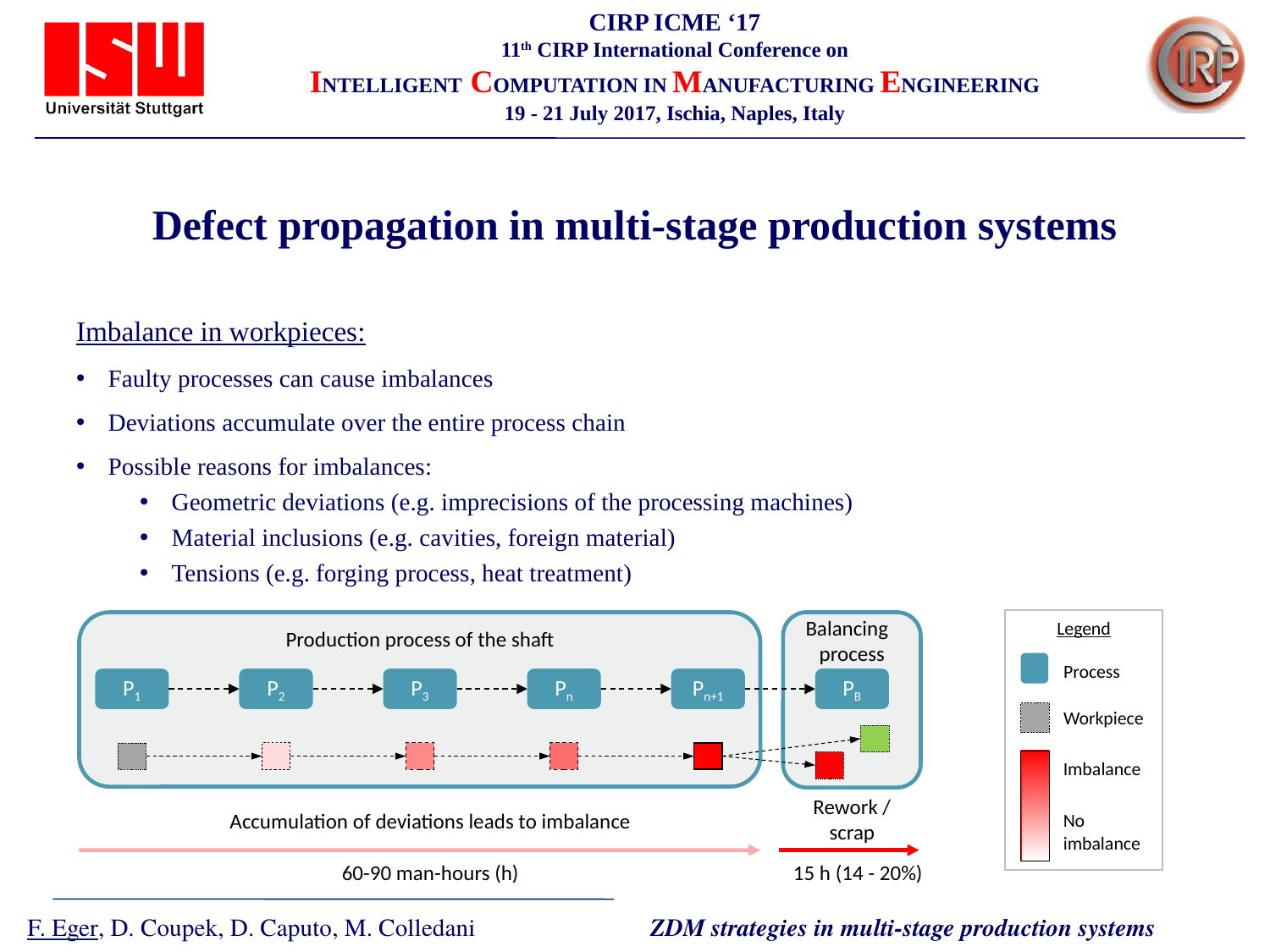

# Defect propagation in multi-stage production systems
Imbalance in workpieces:
Faulty processes can cause imbalances
Deviations accumulate over the entire process chain
Possible reasons for imbalances:
Geometric deviations (e.g. imprecisions of the processing machines)
Material inclusions (e.g. cavities, foreign material)
Tensions (e.g. forging process, heat treatment)

Balancing   process
Legend

Process
Workpiece

Imbalance
No imbalance

Production process of the shaft
P1
P2
P3
Pn
Pn+1
PB

Rework / scrap
Accumulation of deviations leads to imbalance
60-90 man-hours (h)
15 h (14 - 20%)